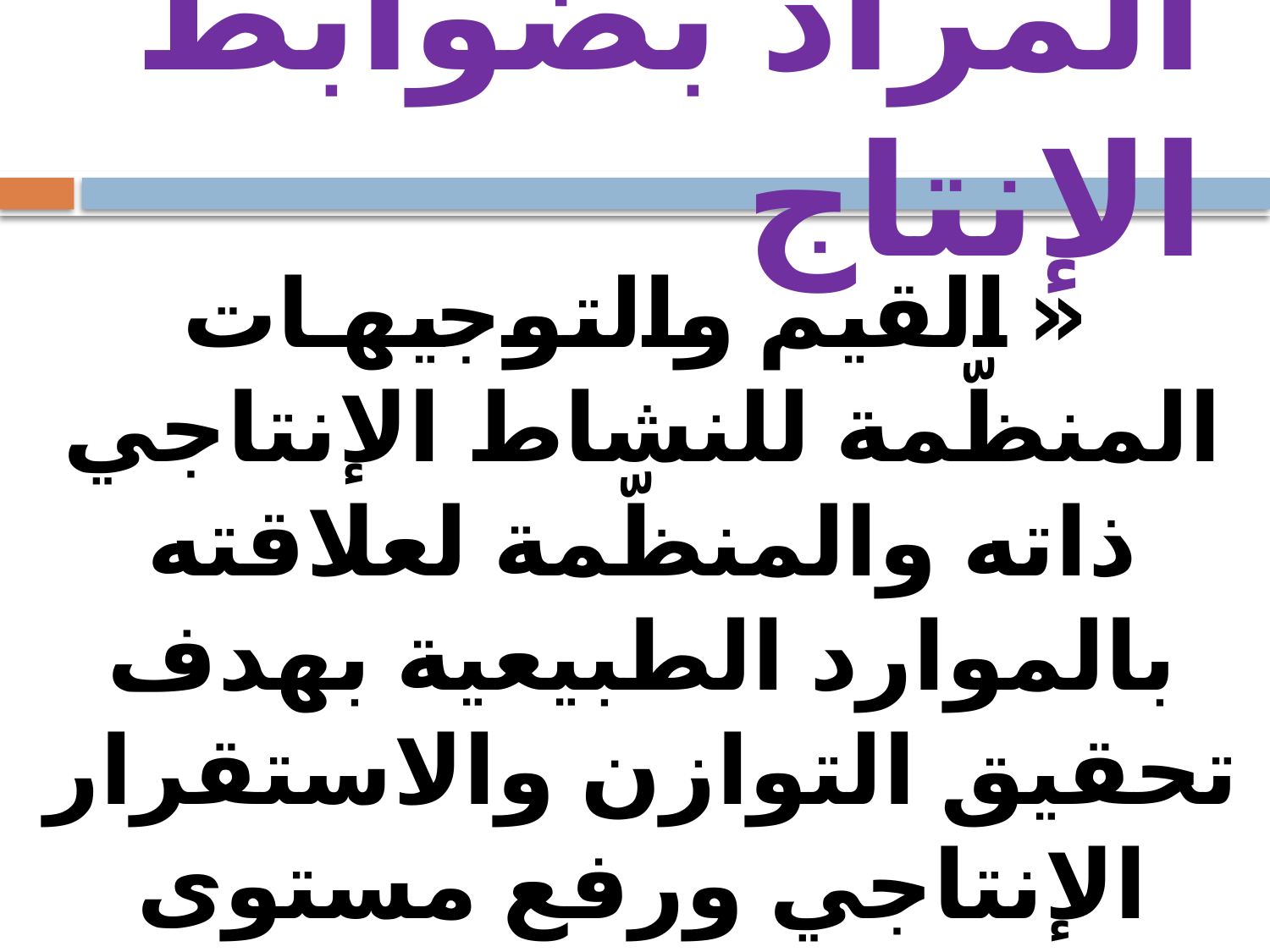

# المراد بضوابط الإنتاج
« القيم والتوجيهات المنظّمة للنشاط الإنتاجي ذاته والمنظّمة لعلاقته بالموارد الطبيعية بهدف تحقيق التوازن والاستقرار الإنتاجي ورفع مستوى كفايته على نحو يحقق أهداف النظام في إطار الأساليب المباحة فيه »